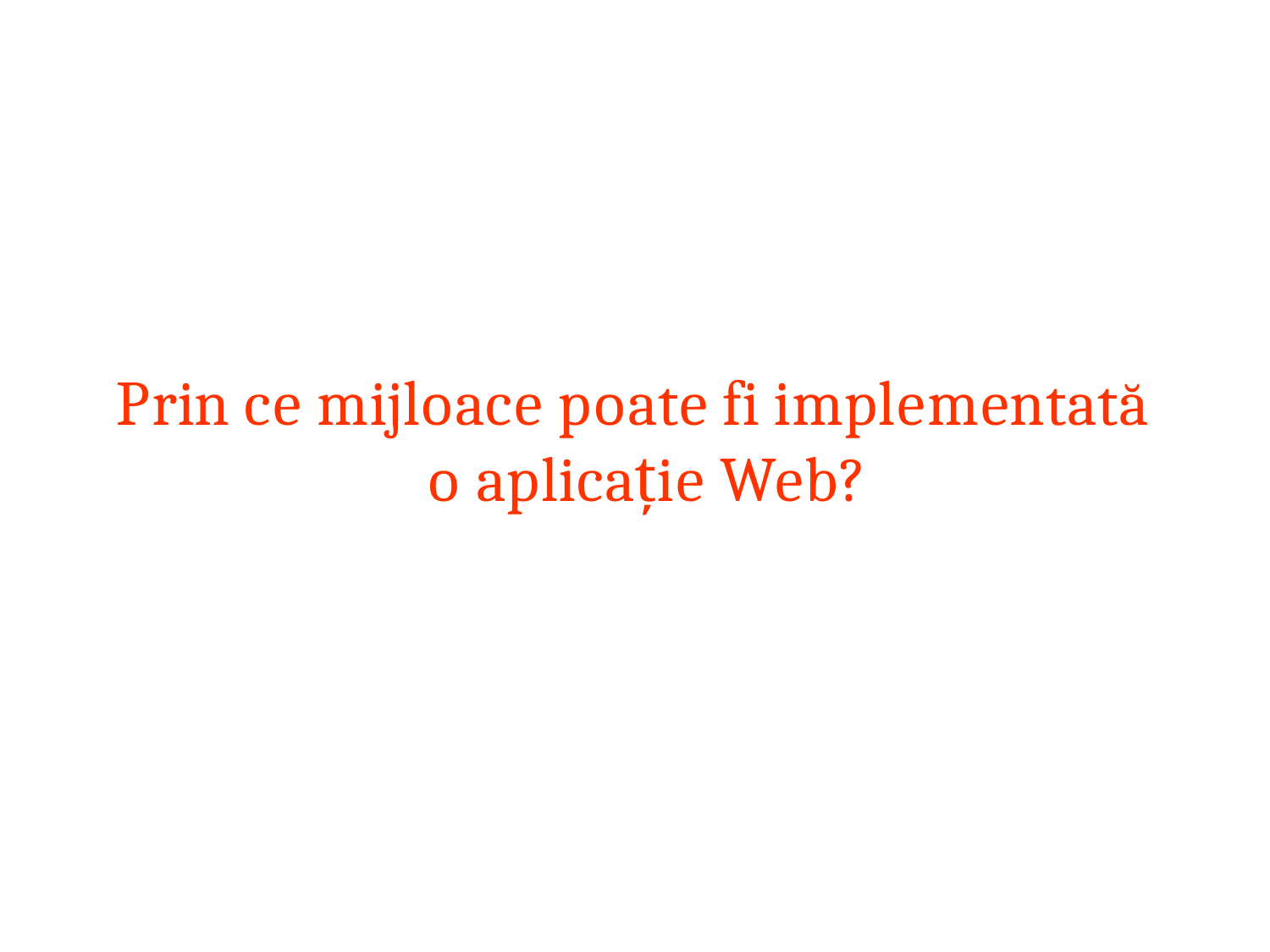

# Prin ce mijloace poate fi implementată  o aplicație Web?